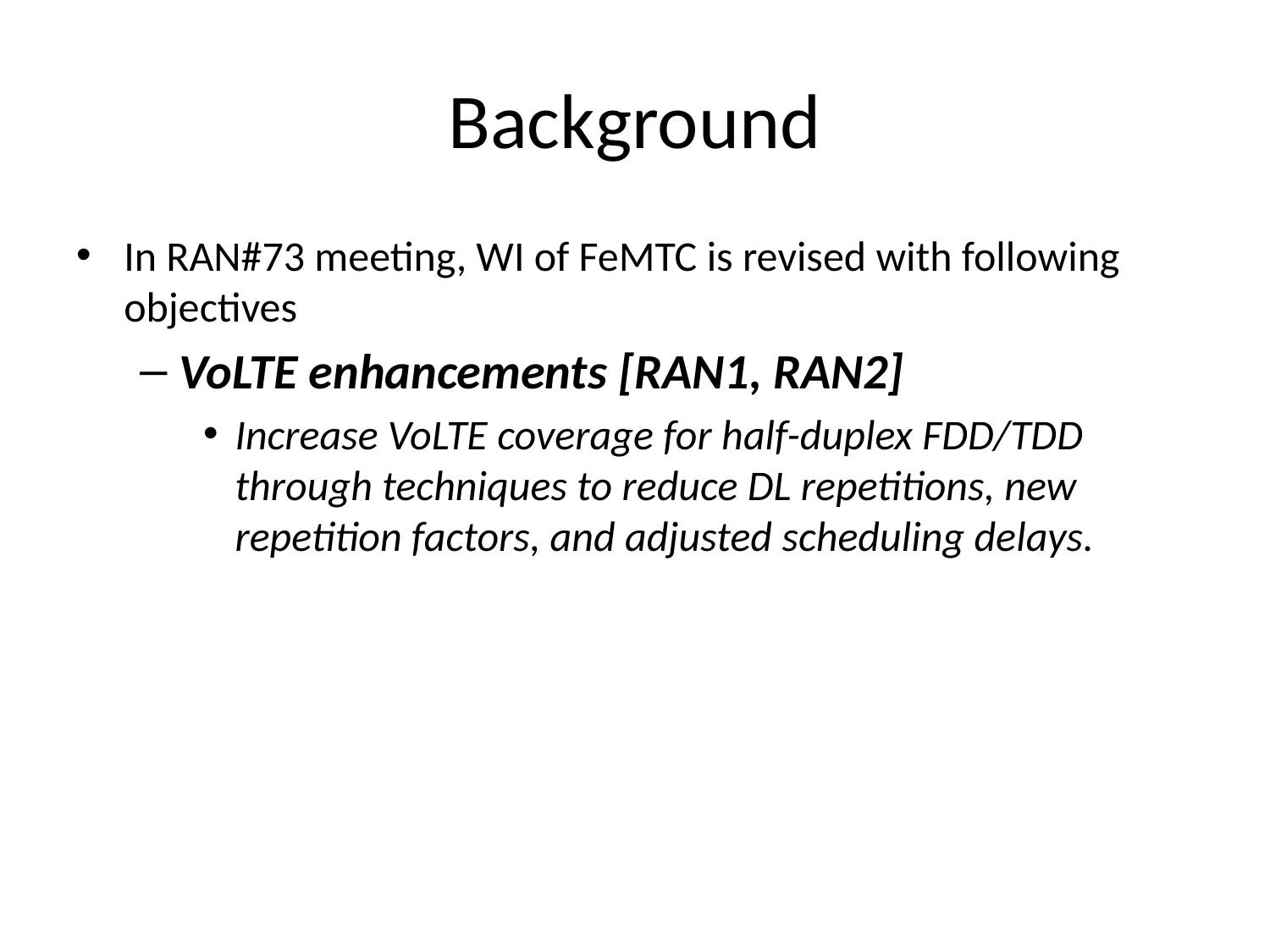

# Background
In RAN#73 meeting, WI of FeMTC is revised with following objectives
VoLTE enhancements [RAN1, RAN2]
Increase VoLTE coverage for half-duplex FDD/TDD through techniques to reduce DL repetitions, new repetition factors, and adjusted scheduling delays.